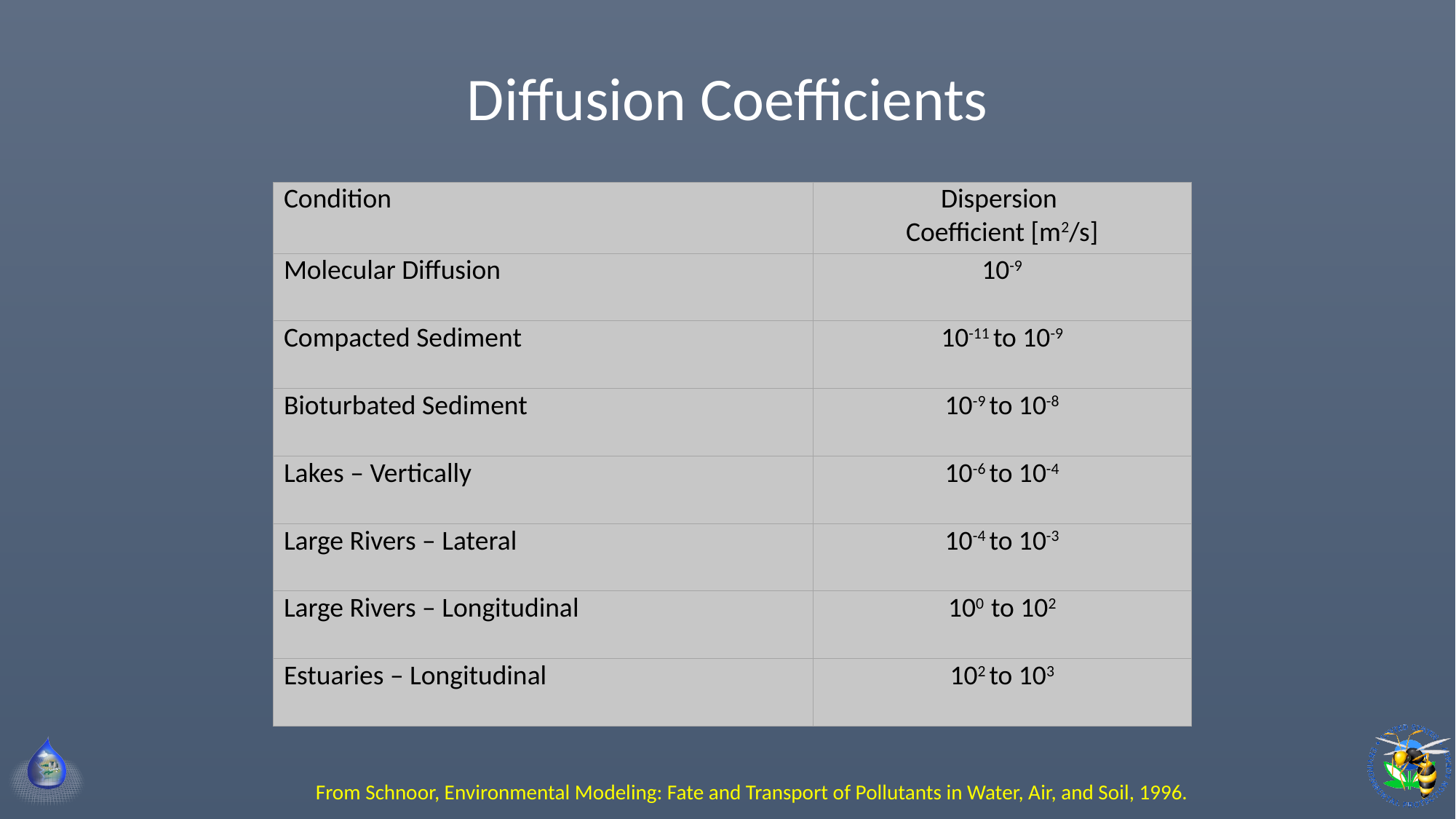

# Diffusion Coefficients
| Condition | Dispersion Coefficient [m2/s] |
| --- | --- |
| Molecular Diffusion | 10-9 |
| Compacted Sediment | 10-11 to 10-9 |
| Bioturbated Sediment | 10-9 to 10-8 |
| Lakes – Vertically | 10-6 to 10-4 |
| Large Rivers – Lateral | 10-4 to 10-3 |
| Large Rivers – Longitudinal | 100 to 102 |
| Estuaries – Longitudinal | 102 to 103 |
From Schnoor, Environmental Modeling: Fate and Transport of Pollutants in Water, Air, and Soil, 1996.